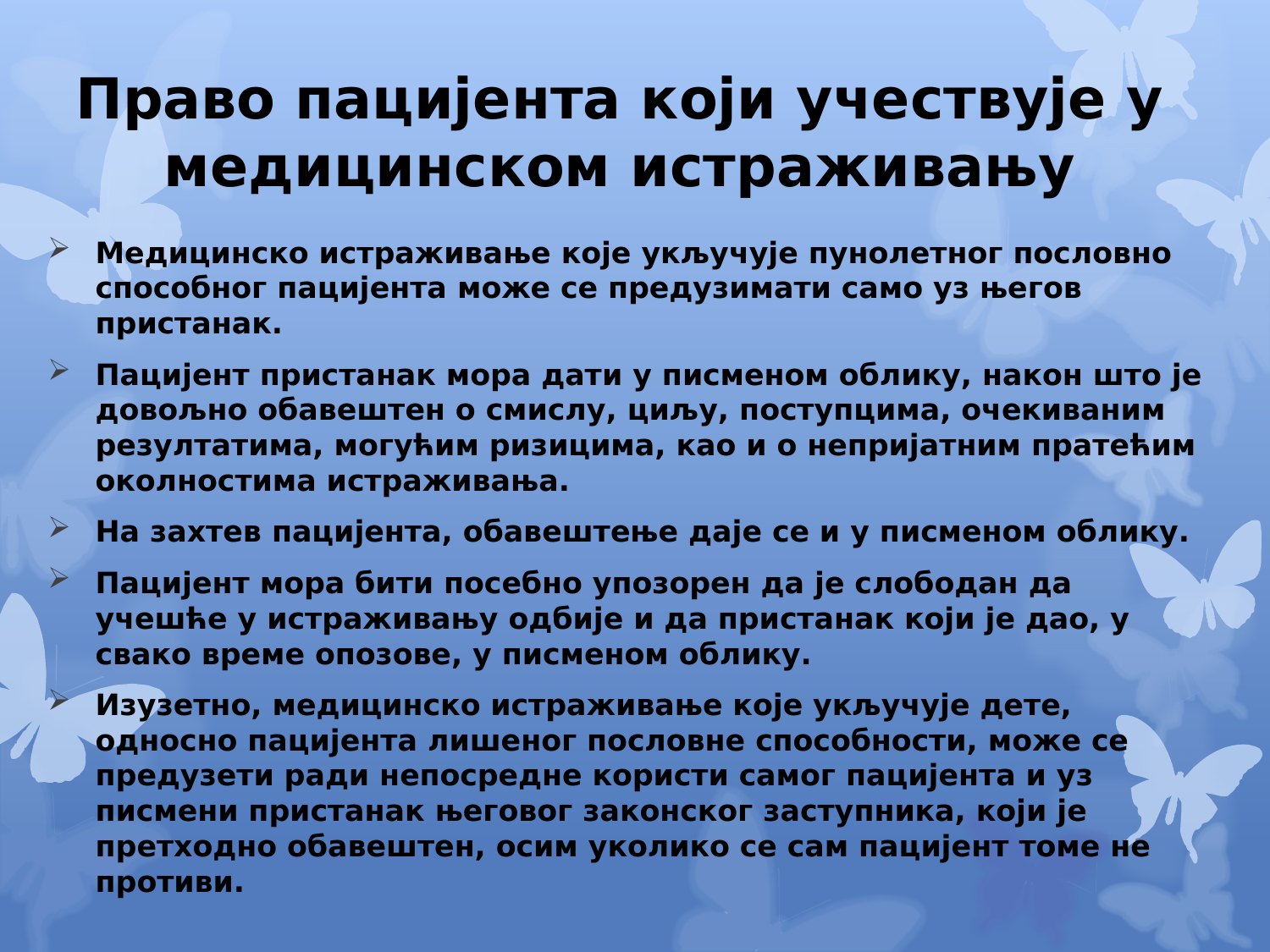

# Право пацијента који учествује у медицинском истраживању
Медицинско истраживање које укључује пунолетног пословно способног пацијента може се предузимати само уз његов пристанак.
Пацијент пристанак мора дати у писменом облику, након што је довољно обавештен о смислу, циљу, поступцима, очекиваним резултатима, могућим ризицима, као и о непријатним пратећим околностима истраживања.
На захтев пацијента, обавештење даје се и у писменом облику.
Пацијент мора бити посебно упозорен да је слободан да учешће у истраживању одбије и да пристанак који је дао, у свако време опозове, у писменом облику.
Изузетно, медицинско истраживање које укључује дете, односно пацијента лишеног пословне способности, може се предузети ради непосредне користи самог пацијента и уз писмени пристанак његовог законског заступника, који је претходно обавештен, осим уколико се сам пацијент томе не противи.